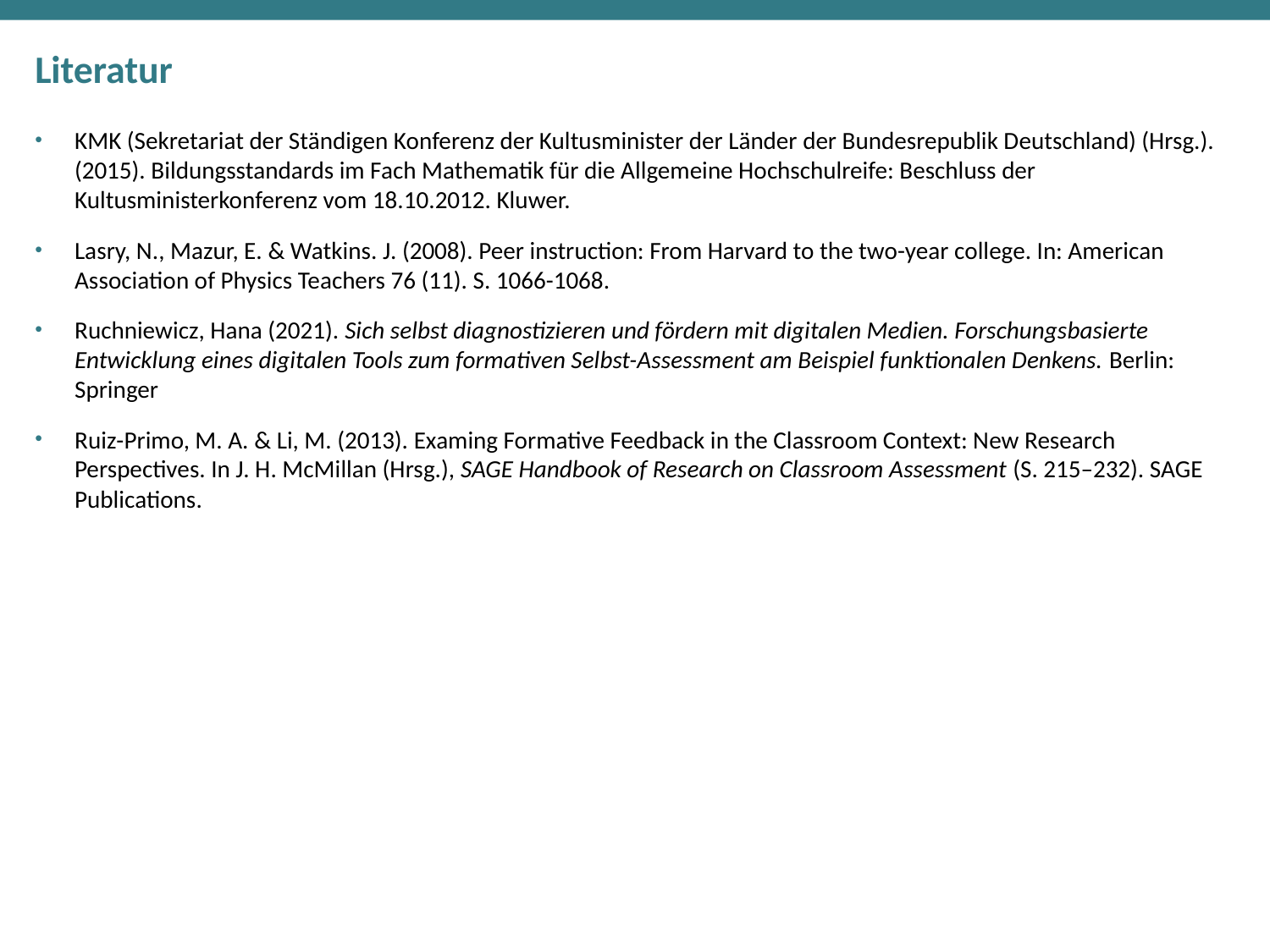

# Literatur
KMK (Sekretariat der Ständigen Konferenz der Kultusminister der Länder der Bundesrepublik Deutschland) (Hrsg.). (2015). Bildungsstandards im Fach Mathematik für die Allgemeine Hochschulreife: Beschluss der Kultusministerkonferenz vom 18.10.2012. Kluwer.
Lasry, N., Mazur, E. & Watkins. J. (2008). Peer instruction: From Harvard to the two-year college. In: American Association of Physics Teachers 76 (11). S. 1066-1068.
Ruchniewicz, Hana (2021). Sich selbst diagnostizieren und fördern mit digitalen Medien. Forschungsbasierte Entwicklung eines digitalen Tools zum formativen Selbst-Assessment am Beispiel funktionalen Denkens. Berlin: Springer
Ruiz-Primo, M. A. & Li, M. (2013). Examing Formative Feedback in the Classroom Context: New Research Perspectives. In J. H. McMillan (Hrsg.), SAGE Handbook of Research on Classroom Assessment (S. 215–232). SAGE Publications.